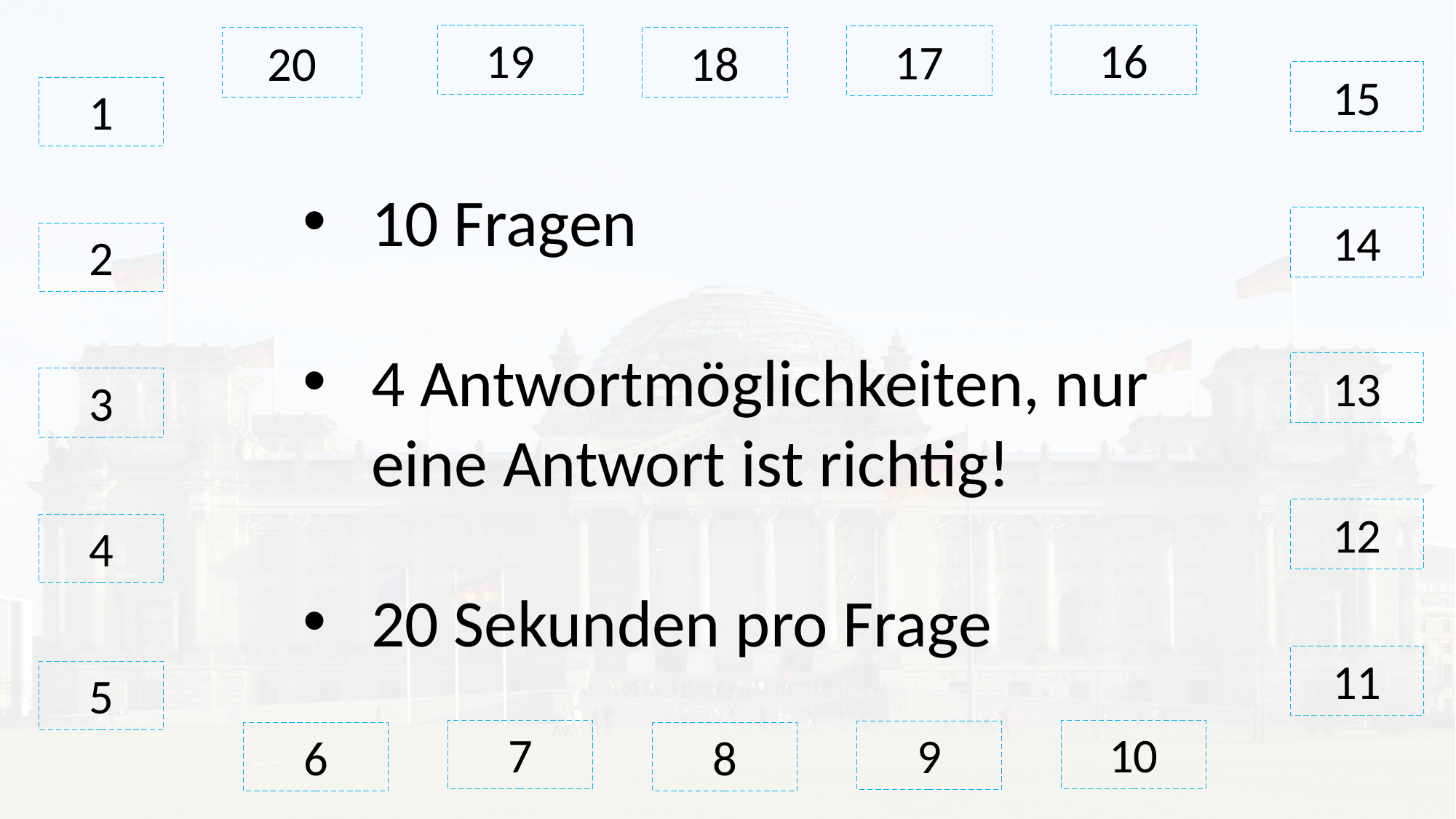

19
16
17
# 20
18
15
1
10 Fragen

4 Antwortmöglichkeiten, nur eine Antwort ist richtig!

20 Sekunden pro Frage
14
2
13
3
12
4
11
5
7
10
9
6
8